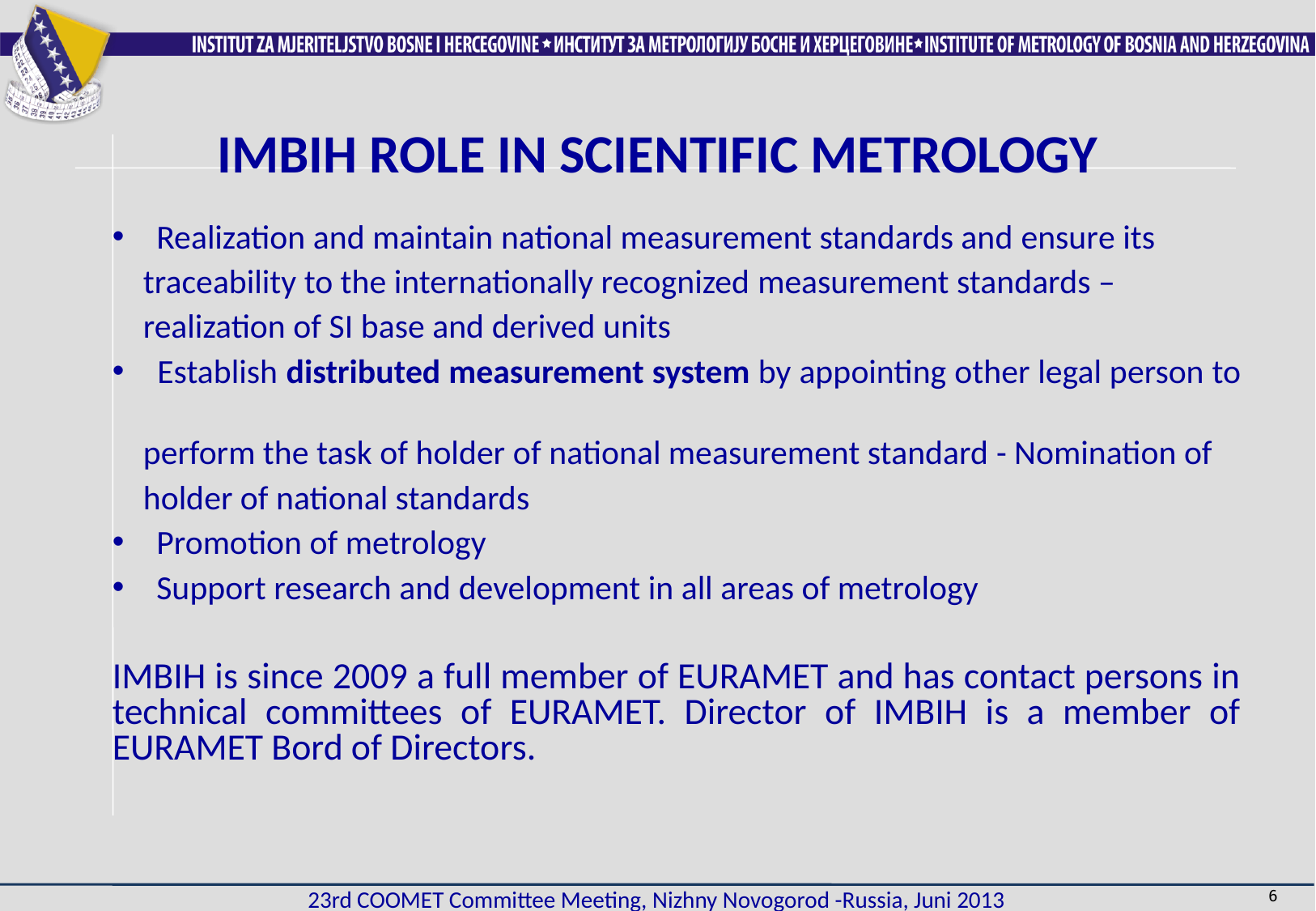

IMBIH ROLE IN SCIENTIFIC METROLOGY
  Realization and maintain national measurement standards and ensure its
    traceability to the internationally recognized measurement standards –
    realization of SI base and derived units
  Establish distributed measurement system by appointing other legal person to
    perform the task of holder of national measurement standard - Nomination of
    holder of national standards
  Promotion of metrology
  Support research and development in all areas of metrology

IMBIH is since 2009 a full member of EURAMET and has contact persons in technical committees of EURAMET. Director of IMBIH is a member of EURAMET Bord of Directors.